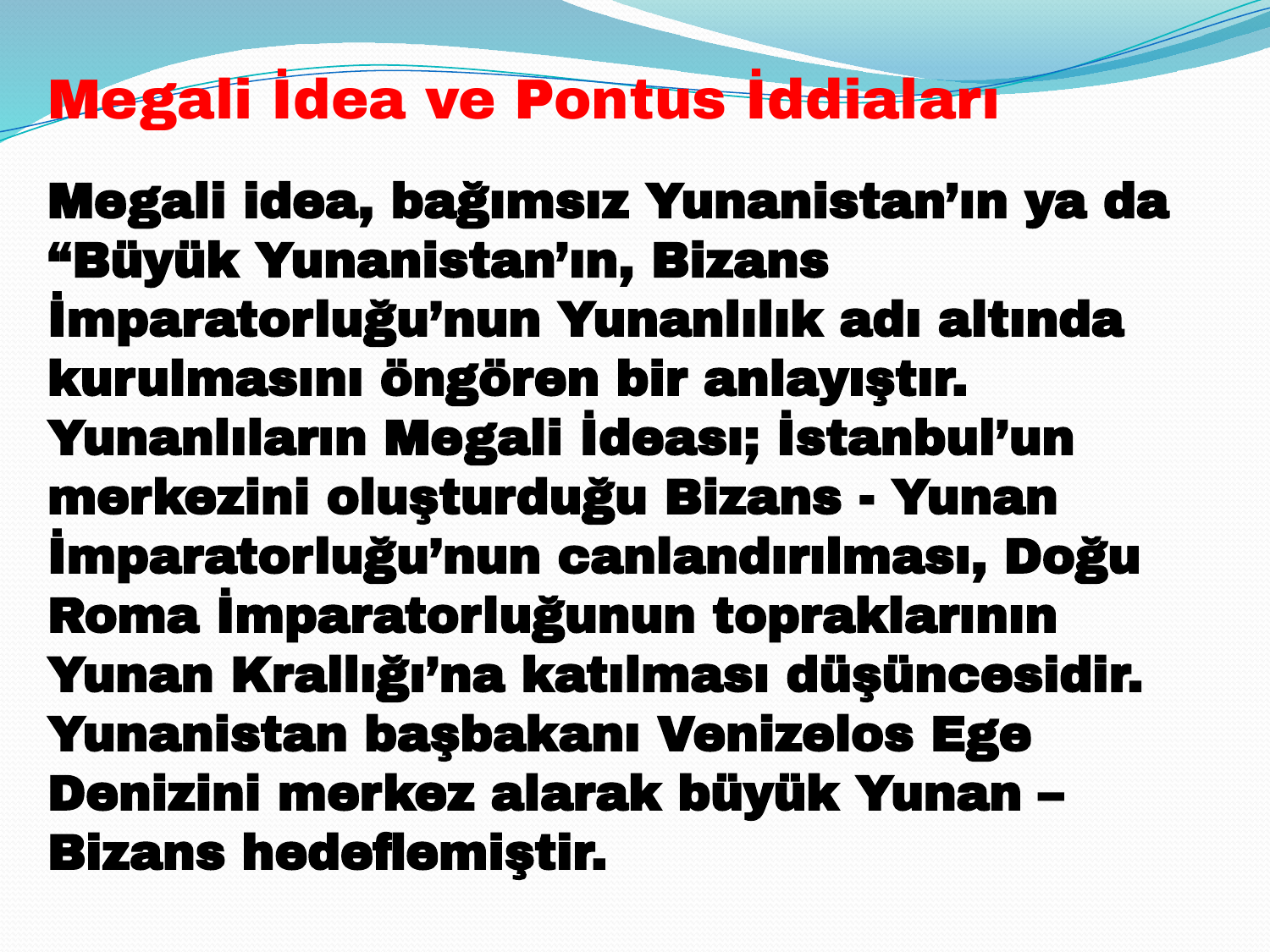

Megali İdea ve Pontus İddiaları

Megali idea, bağımsız Yunanistan’ın ya da “Büyük Yunanistan’ın, Bizans İmparatorluğu’nun Yunanlılık adı altında kurulmasını öngören bir anlayıştır.
Yunanlıların Megali İdeası; İstanbul’un merkezini oluşturduğu Bizans - Yunan İmparatorluğu’nun canlandırılması, Doğu Roma İmparatorluğunun topraklarının Yunan Krallığı’na katılması düşüncesidir. Yunanistan başbakanı Venizelos Ege Denizini merkez alarak büyük Yunan – Bizans hedeflemiştir.